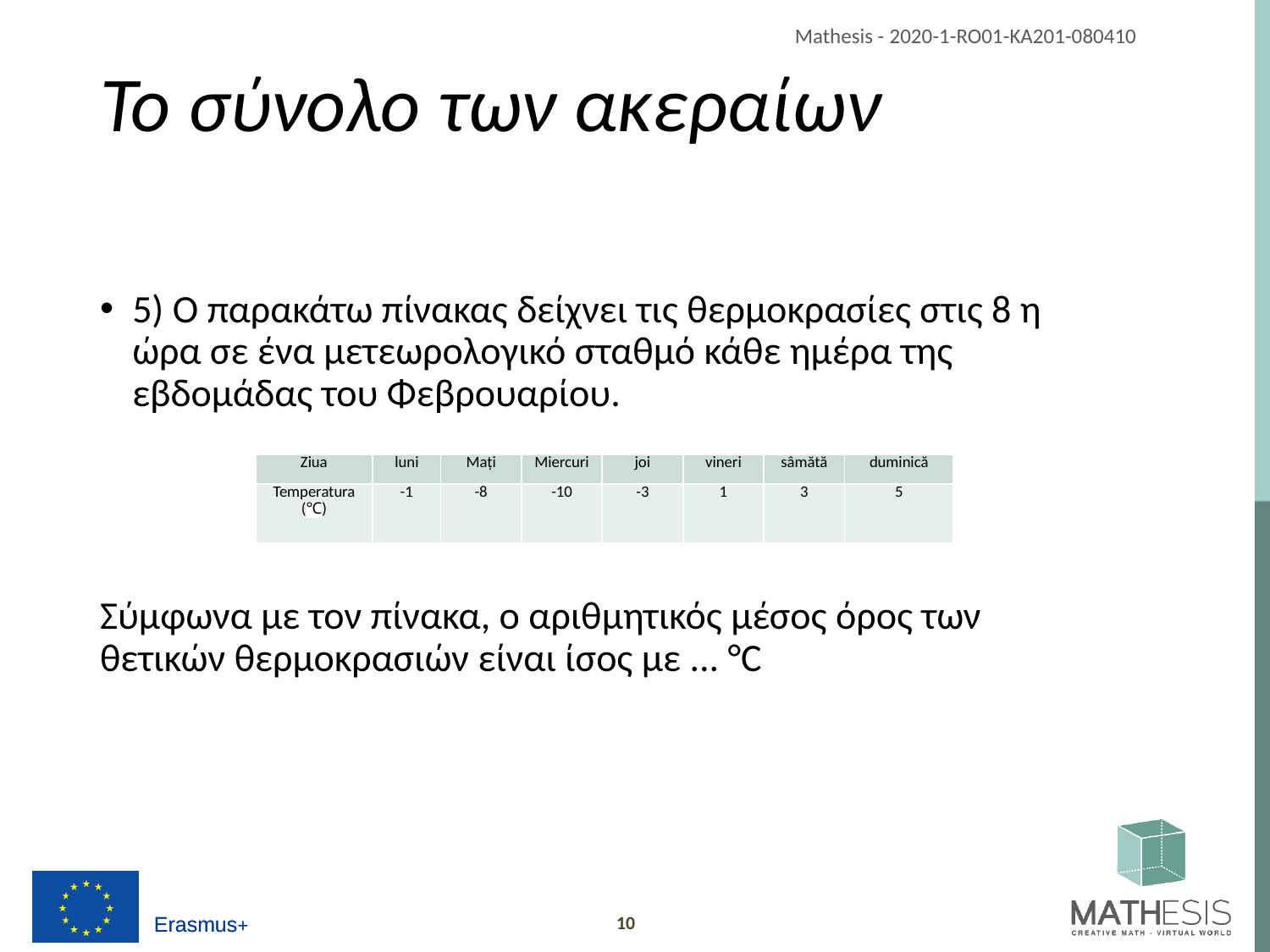

# Το σύνολο των ακεραίων

5) Ο παρακάτω πίνακας δείχνει τις θερμοκρασίες στις 8 η ώρα σε ένα μετεωρολογικό σταθμό κάθε ημέρα της εβδομάδας του Φεβρουαρίου.

Σύμφωνα με τον πίνακα, ο αριθμητικός μέσος όρος των θετικών θερμοκρασιών είναι ίσος με ... °C

| Ziua | luni | Mați | Miercuri | joi | vineri | sâmătă | duminică |
| --- | --- | --- | --- | --- | --- | --- | --- |
| Temperatura (℃) | -1 | -8 | -10 | -3 | 1 | 3 | 5 |